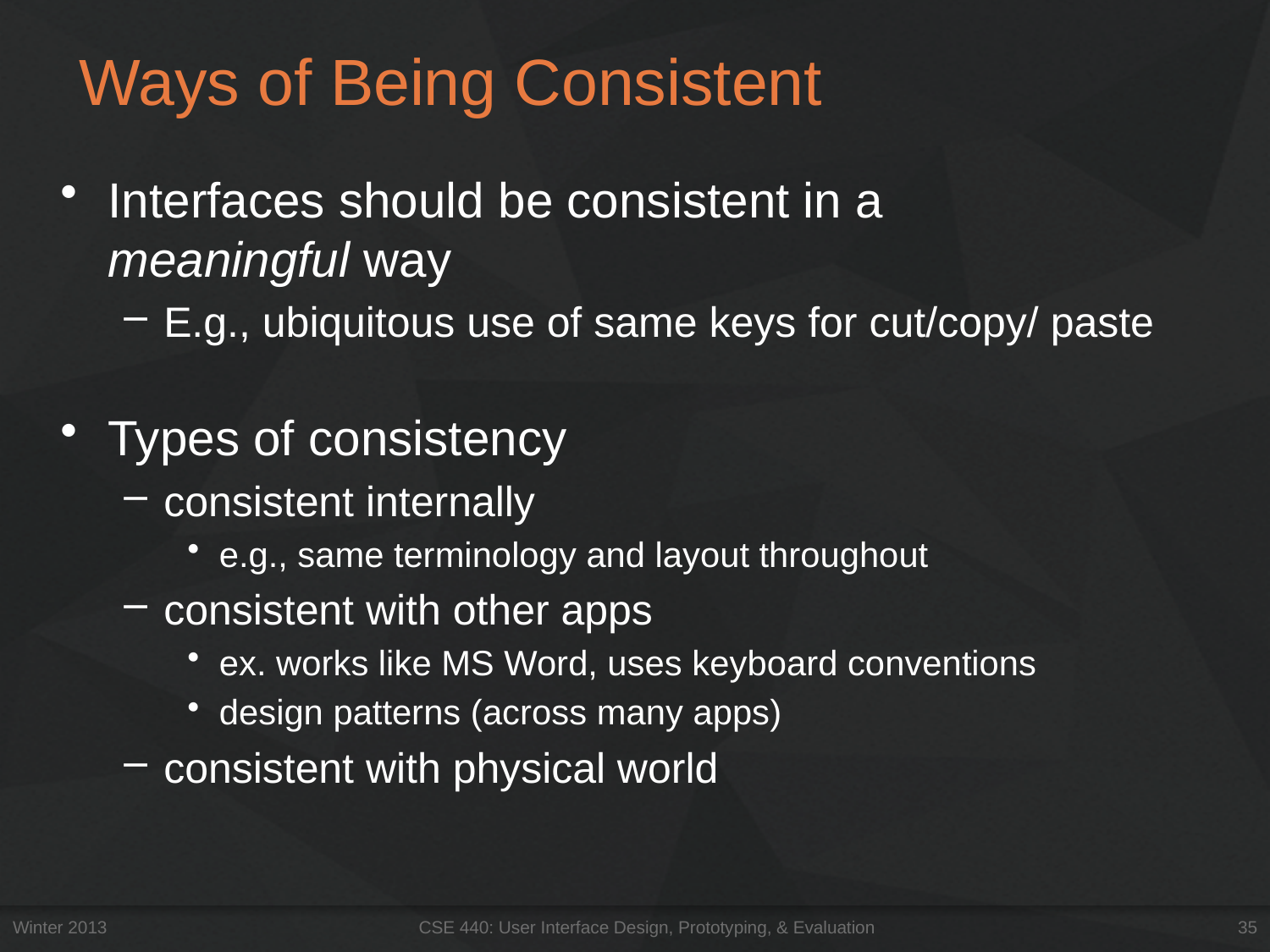

# Ways of Being Consistent
Interfaces should be consistent in a
meaningful way
E.g., ubiquitous use of same keys for cut/copy/ paste
Types of consistency
consistent internally
e.g., same terminology and layout throughout
consistent with other apps
ex. works like MS Word, uses keyboard conventions
design patterns (across many apps)
consistent with physical world
Winter 2013
CSE 440: User Interface Design, Prototyping, & Evaluation
35